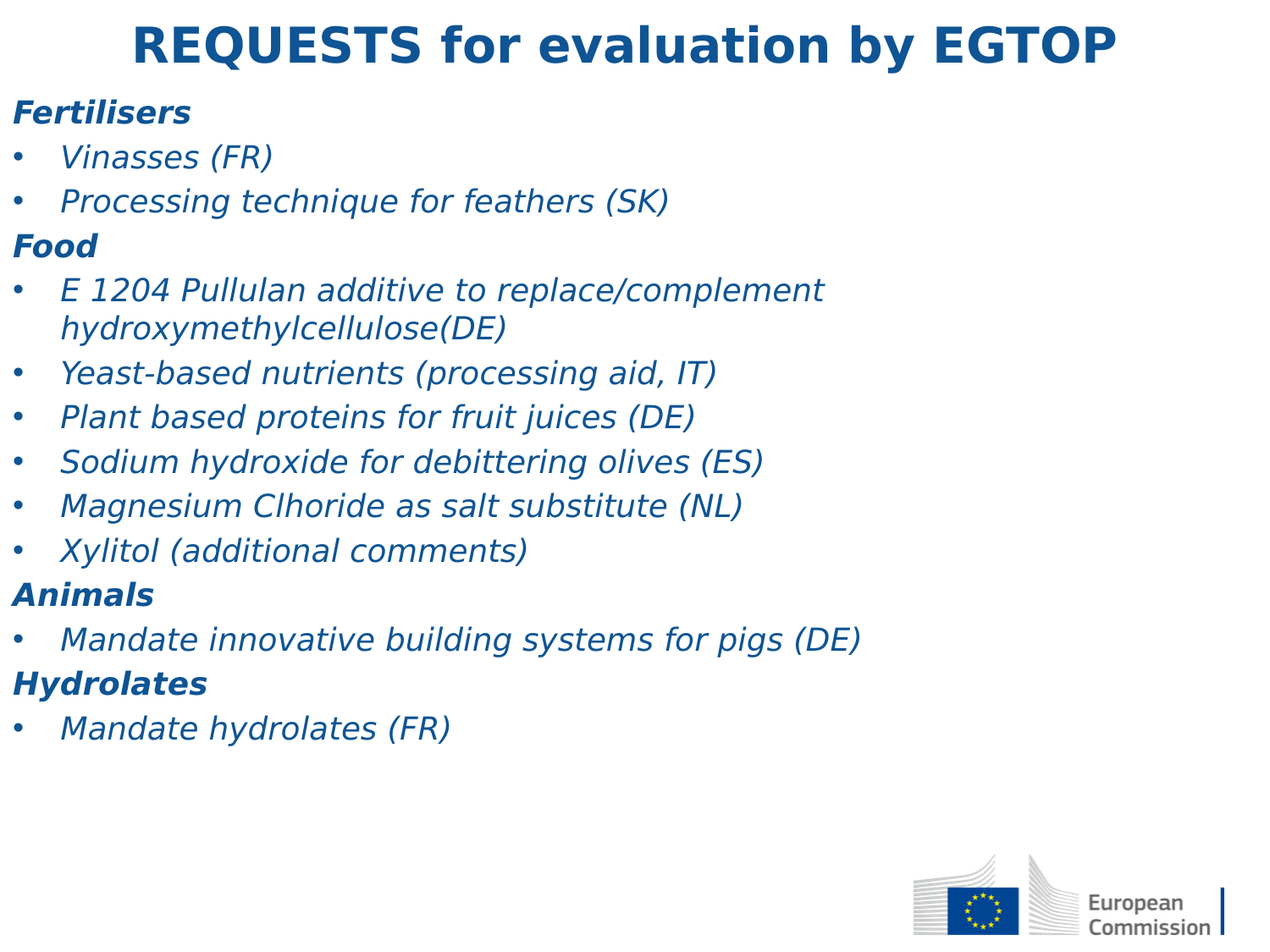

# REQUESTS for evaluation by EGTOP
Fertilisers
Vinasses (FR)
Processing technique for feathers (SK)
Food
E 1204 Pullulan additive to replace/complement hydroxymethylcellulose(DE)
Yeast-based nutrients (processing aid, IT)
Plant based proteins for fruit juices (DE)
Sodium hydroxide for debittering olives (ES)
Magnesium Clhoride as salt substitute (NL)
Xylitol (additional comments)
Animals
Mandate innovative building systems for pigs (DE)
Hydrolates
Mandate hydrolates (FR)